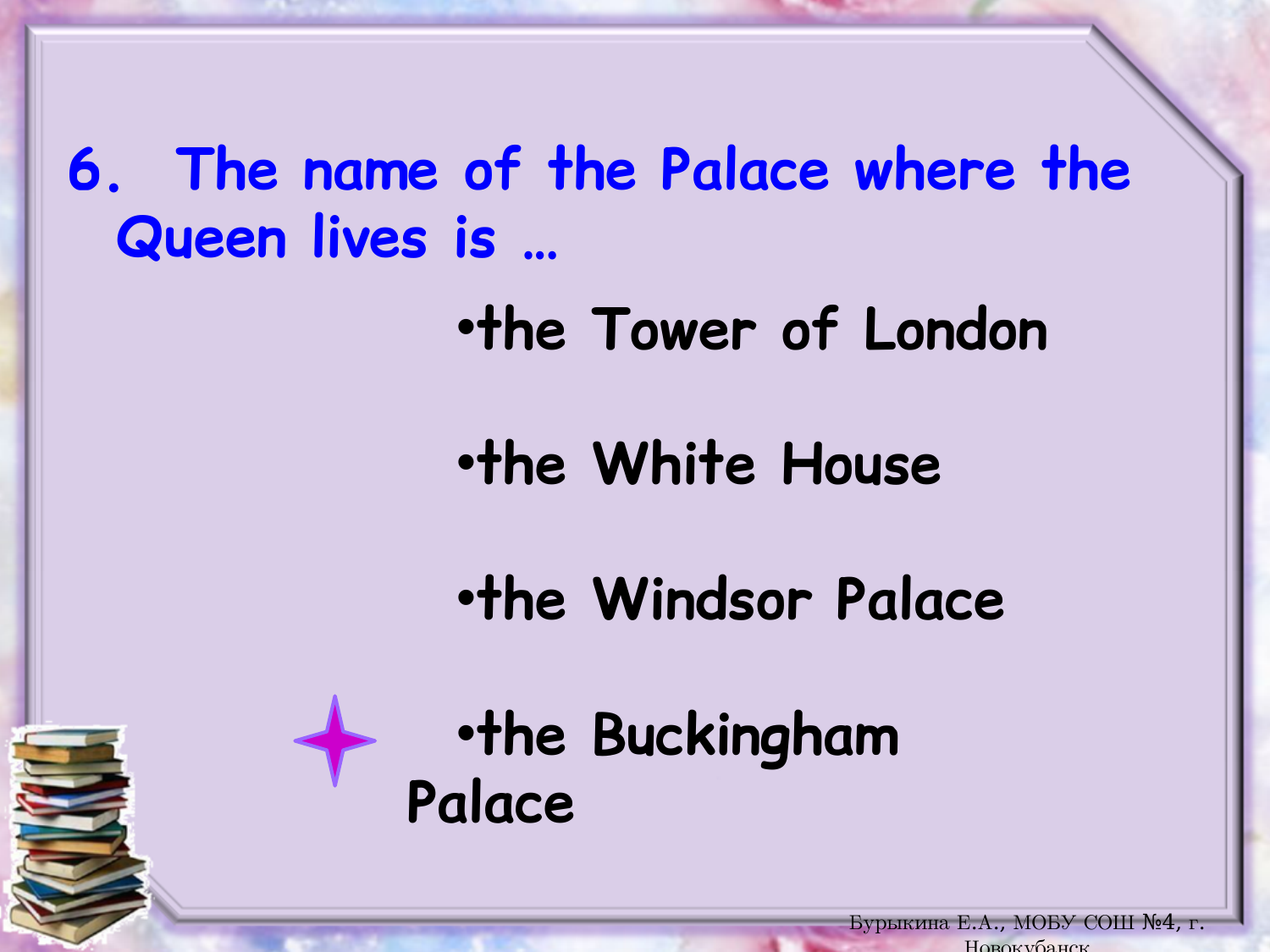

6.  The name of the Palace where the Queen lives is …
the Tower of London

the White House

the Windsor Palace

the Buckingham Palace

Бурыкина Е.А., МОБУ СОШ №4, г. Новокубанск